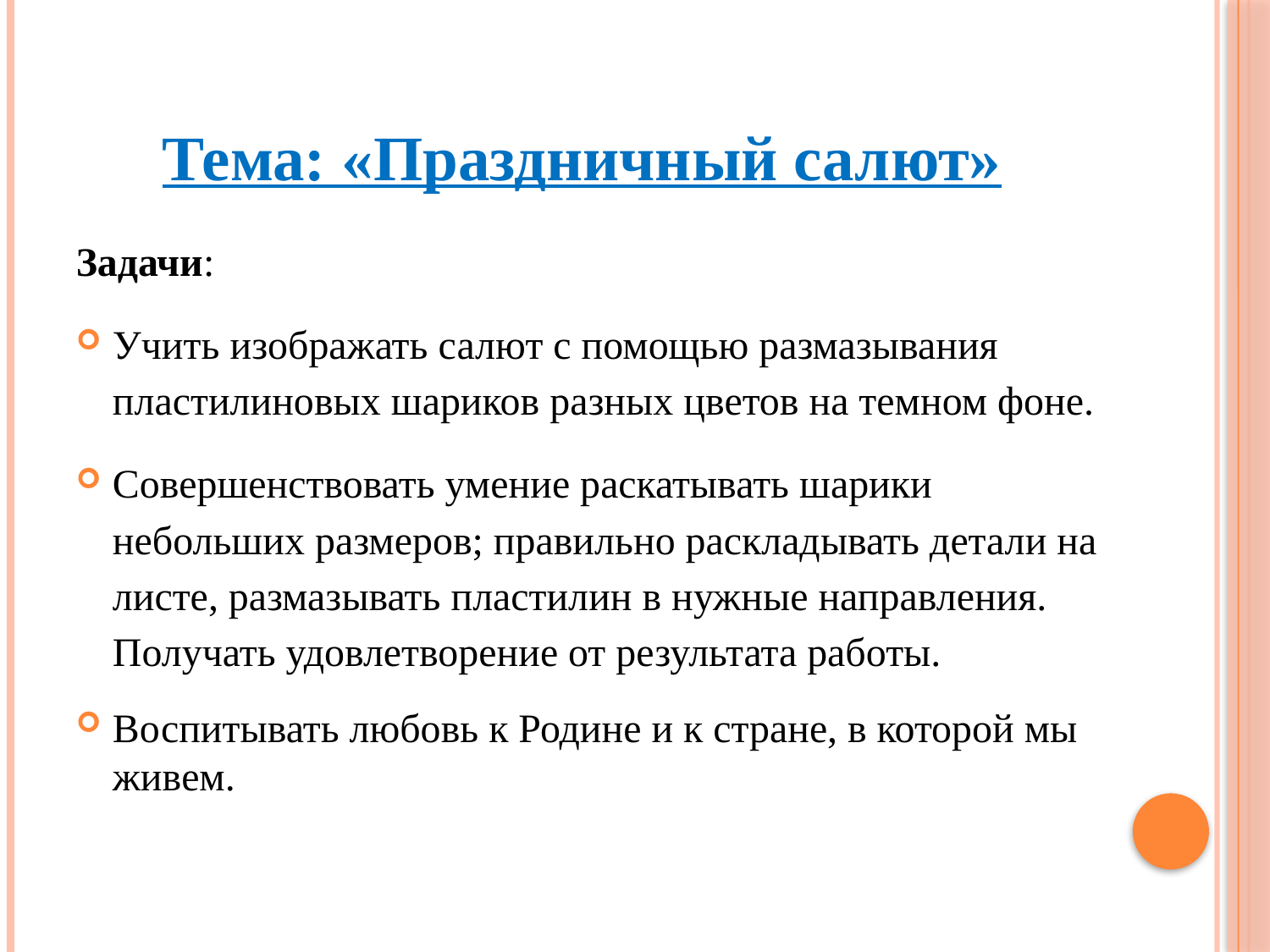

# Тема: «Праздничный салют»
Задачи:
Учить изображать салют с помощью размазывания пластилиновых шариков разных цветов на темном фоне.
Совершенствовать умение раскатывать шарики небольших размеров; правильно раскладывать детали на листе, размазывать пластилин в нужные направления. Получать удовлетворение от результата работы.
Воспитывать любовь к Родине и к стране, в которой мы живем.